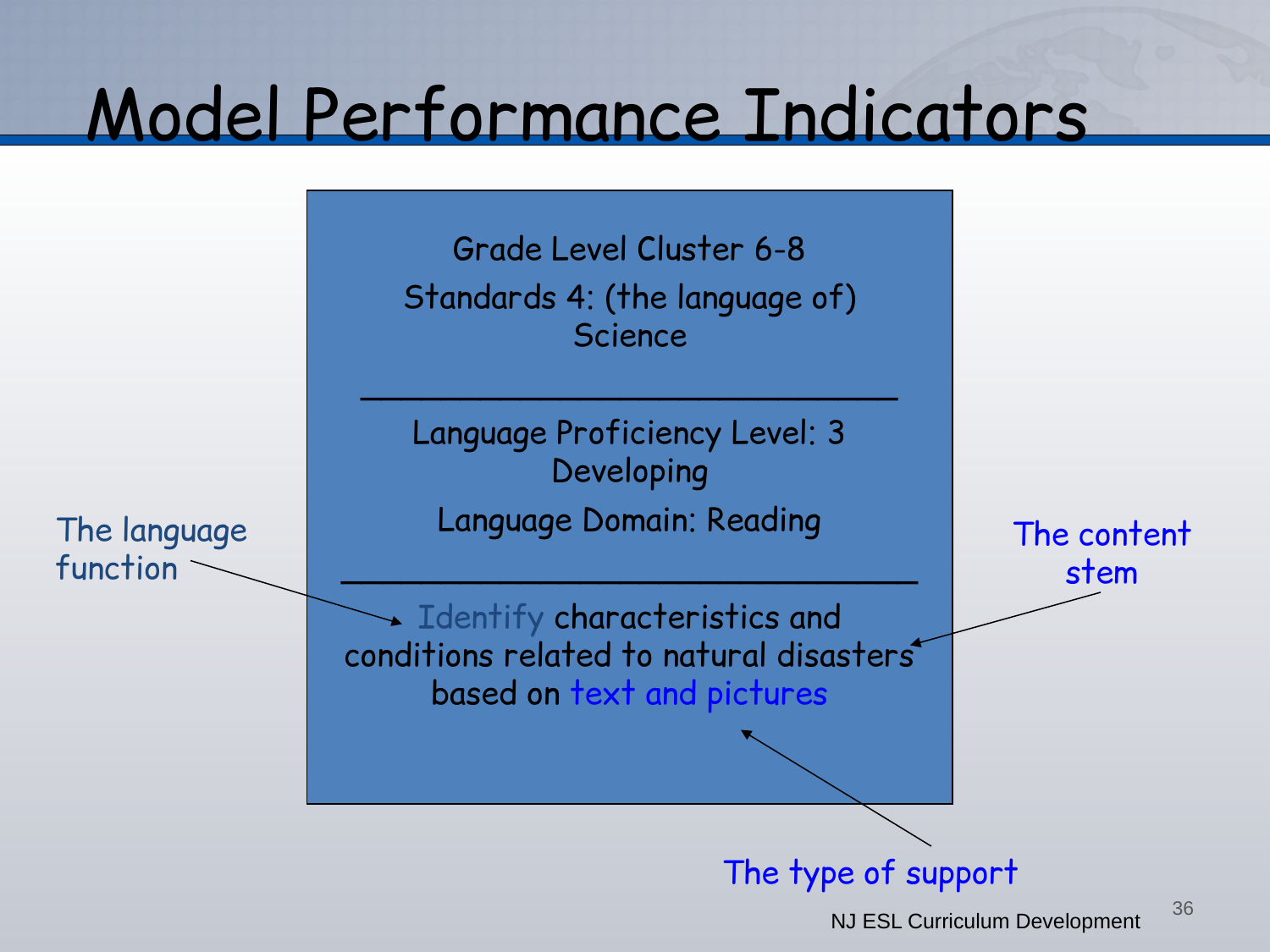

Model Performance Indicators

Grade Level Cluster 6-8
Standards 4: (the language of) Science
___________________________
Language Proficiency Level: 3 Developing
Language Domain: Reading
_____________________________
Identify characteristics and conditions related to natural disasters based on text and pictures

The language function
The content stem

The type of support
36
                   NJ ESL Curriculum Development